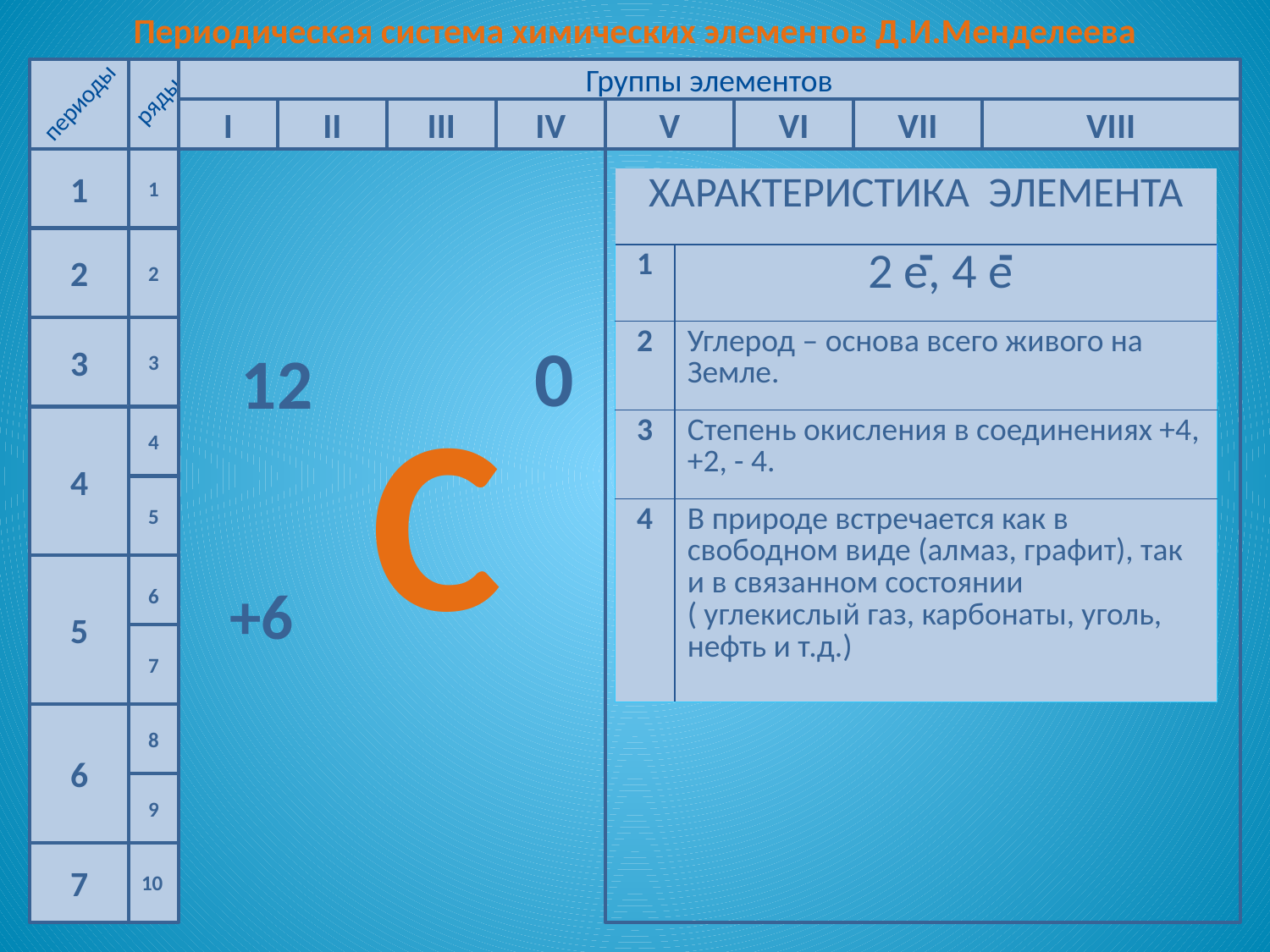

Периодическая система химических элементов Д.И.Менделеева

Группы элементов
периоды
ряды

I
II
III
IV
V
VI
VII
VIII
1
1

| ХАРАКТЕРИСТИКА ЭЛЕМЕНТА |  |
| --- | --- |
| 1 | 2 е, 4 е |
| 2 | Углерод – основа всего живого на Земле. |
| 3 | Степень окисления в соединениях +4, +2, - 4. |
| 4 | В природе встречается как в свободном виде (алмаз, графит), так и в связанном состоянии ( углекислый газ, карбонаты, уголь, нефть и т.д.) |
2
2
-
-

3
3
12
0
С
4

4
5
5

6
+6
7
6

8
9
7
10